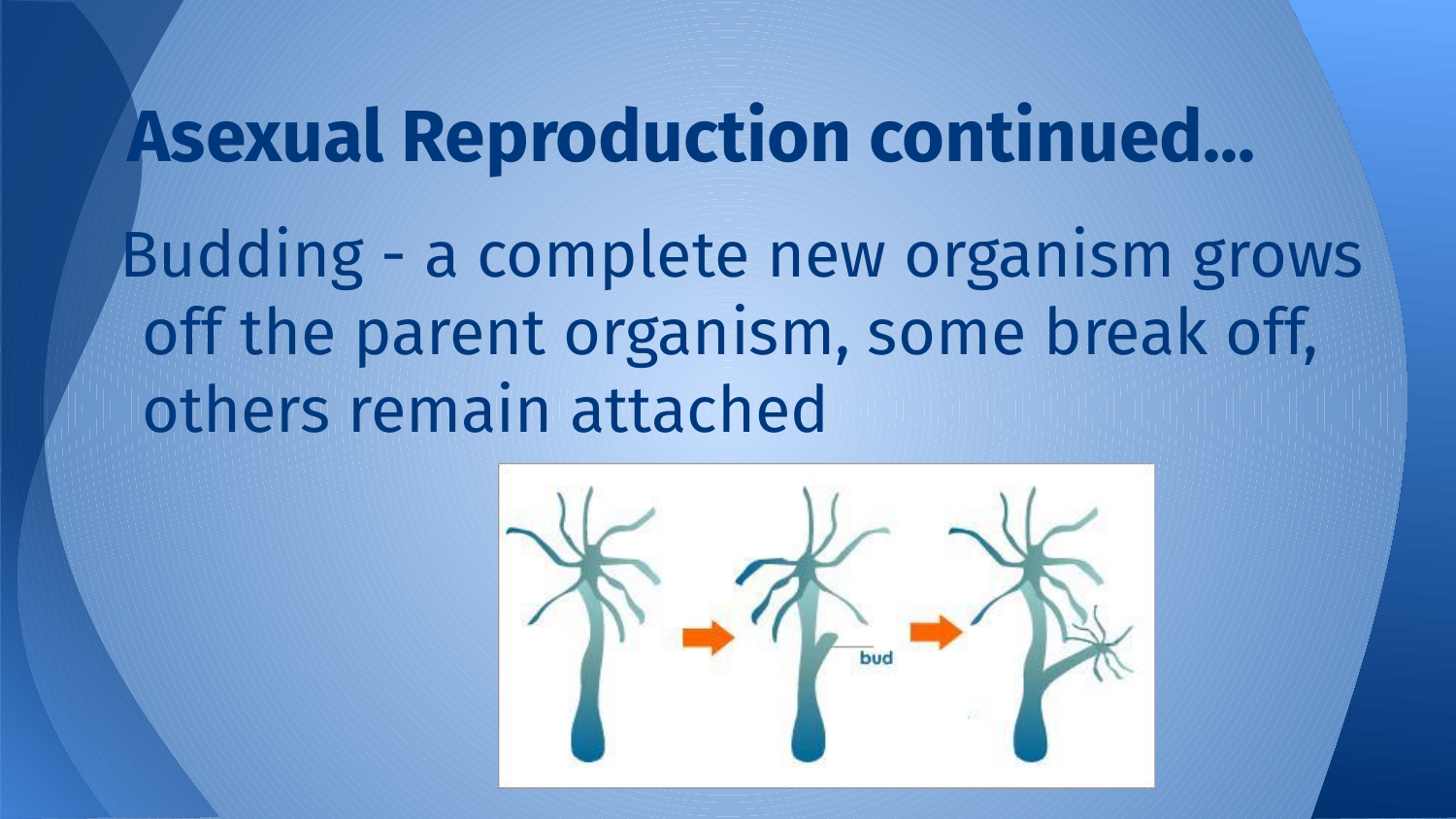

# Asexual Reproduction continued...
Budding - a complete new organism grows off the parent organism, some break off, others remain attached